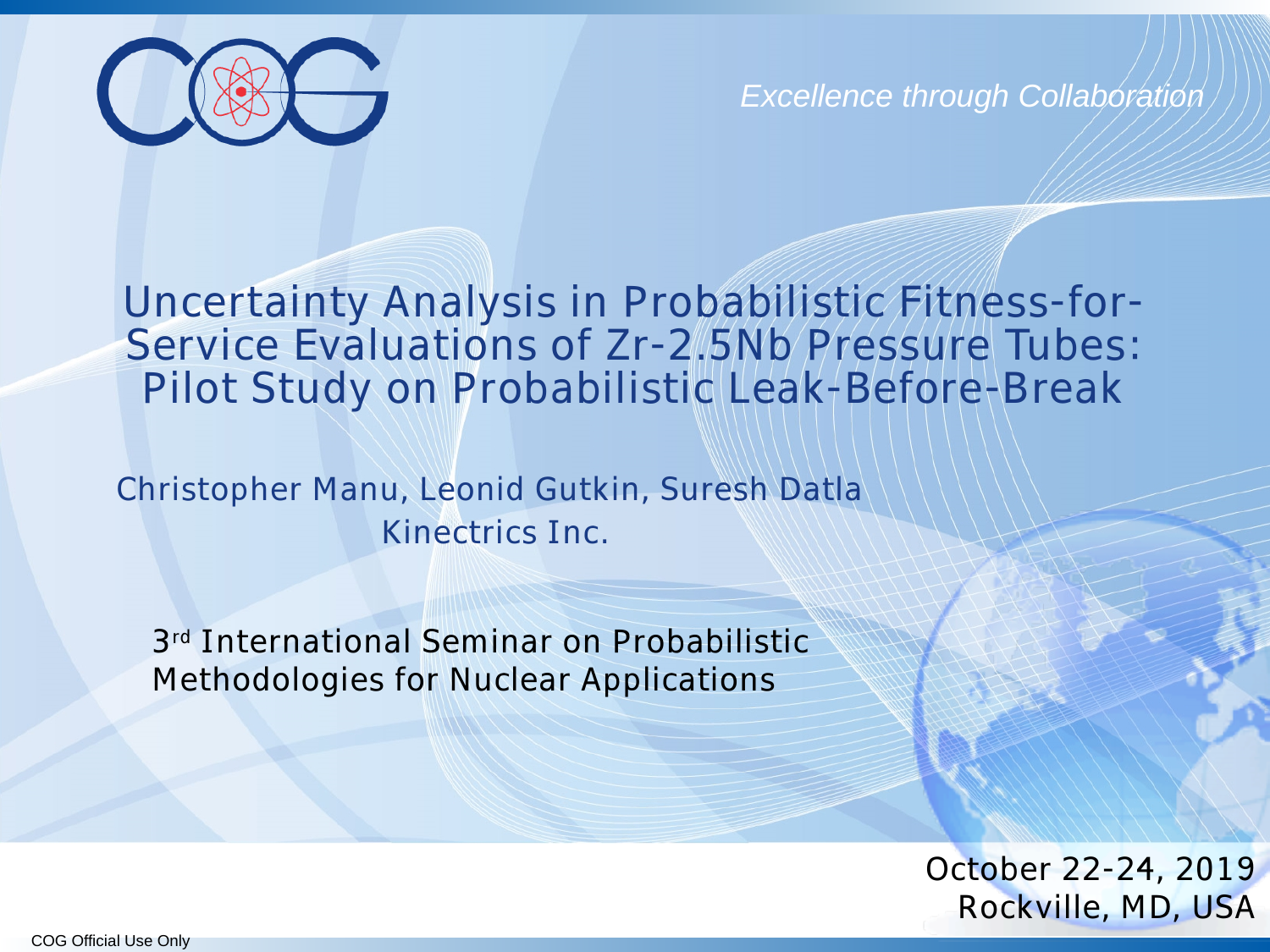

# Uncertainty Analysis in Probabilistic Fitness-for-Service Evaluations of Zr-2.5Nb Pressure Tubes: Pilot Study on Probabilistic Leak-Before-Break
Christopher Manu, Leonid Gutkin, Suresh Datla
Kinectrics Inc.
3rd International Seminar on Probabilistic Methodologies for Nuclear Applications
October 22-24, 2019
Rockville, MD, USA